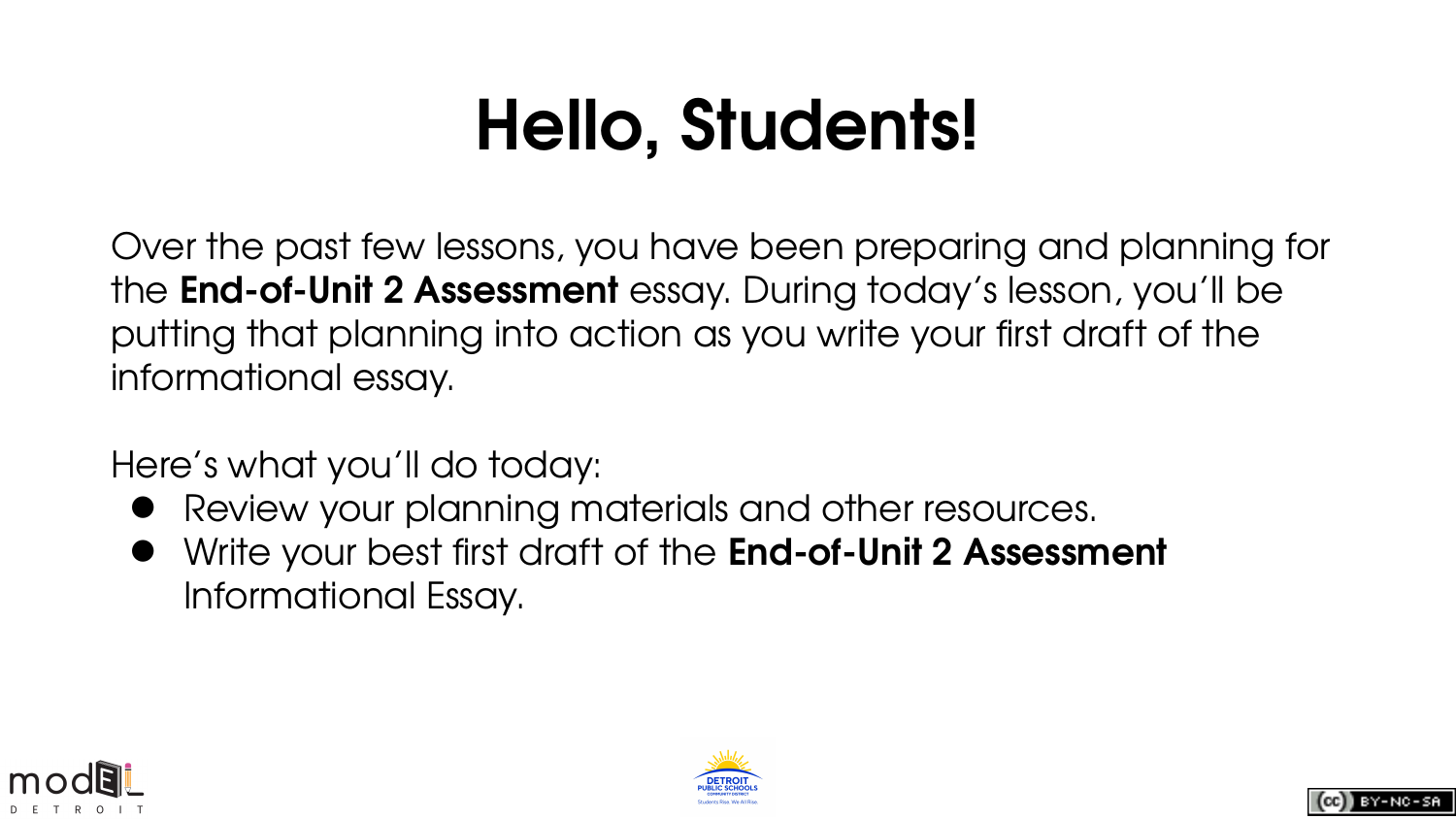

# Hello, Students!
Over the past few lessons, you have been preparing and planning for the End-of-Unit 2 Assessment essay. During today’s lesson, you’ll be putting that planning into action as you write your first draft of the informational essay.

Here’s what you’ll do today:
Review your planning materials and other resources.
Write your best first draft of the End-of-Unit 2 Assessment Informational Essay.